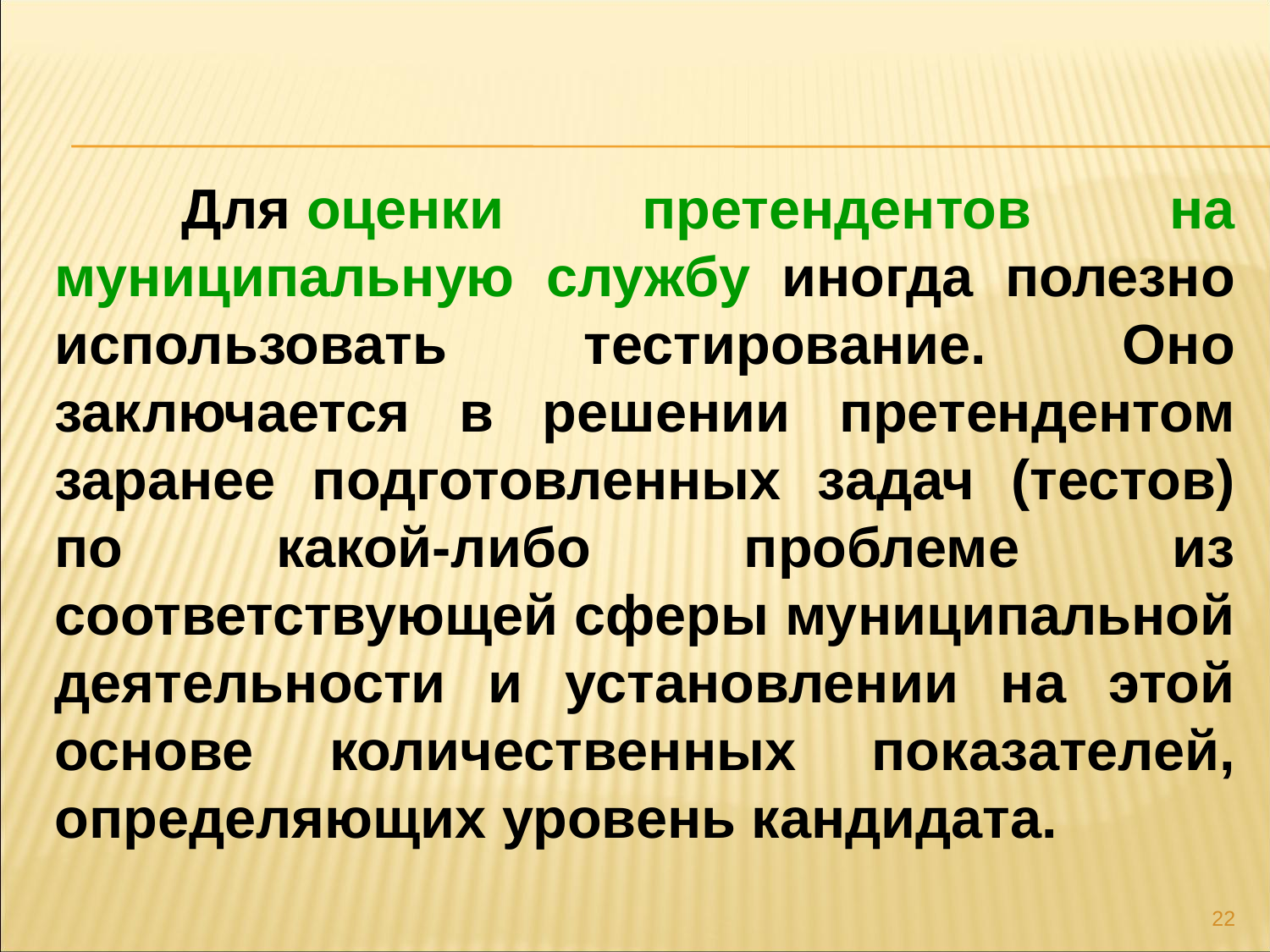

Для оценки претендентов на муниципальную службу иногда полезно использовать тестирование. Оно заключается в решении претендентом заранее подготовленных задач (тестов) по какой-либо проблеме из соответствующей сферы муниципальной деятельности и установлении на этой основе количественных показателей, определяющих уровень кандидата.
22